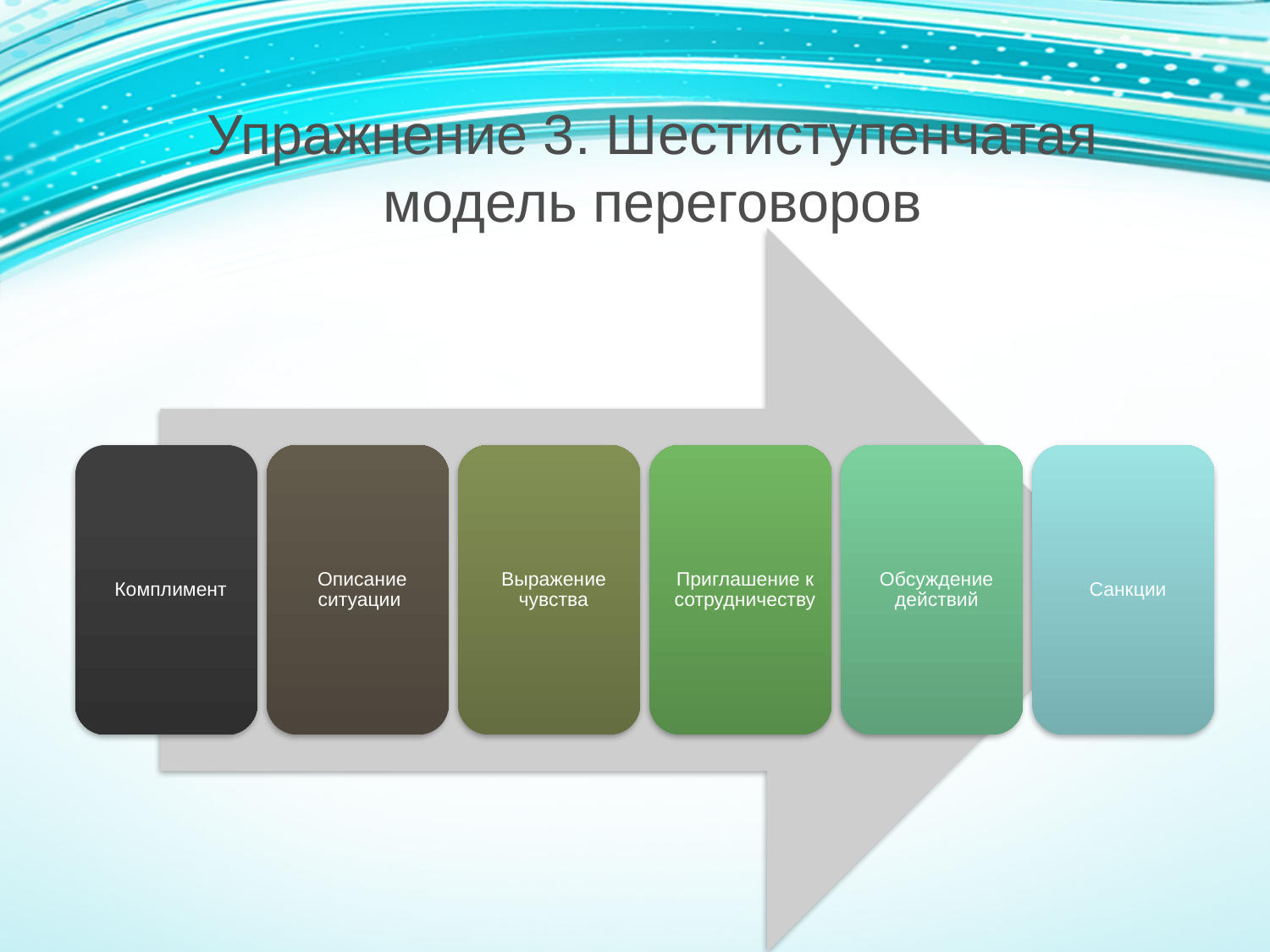

# Упражнение 3. Шестиступенчатая модель переговоров
Комплимент
Описание ситуации
Выражение чувства
Приглашение к сотрудничеству
Обсуждение действий
Санкции